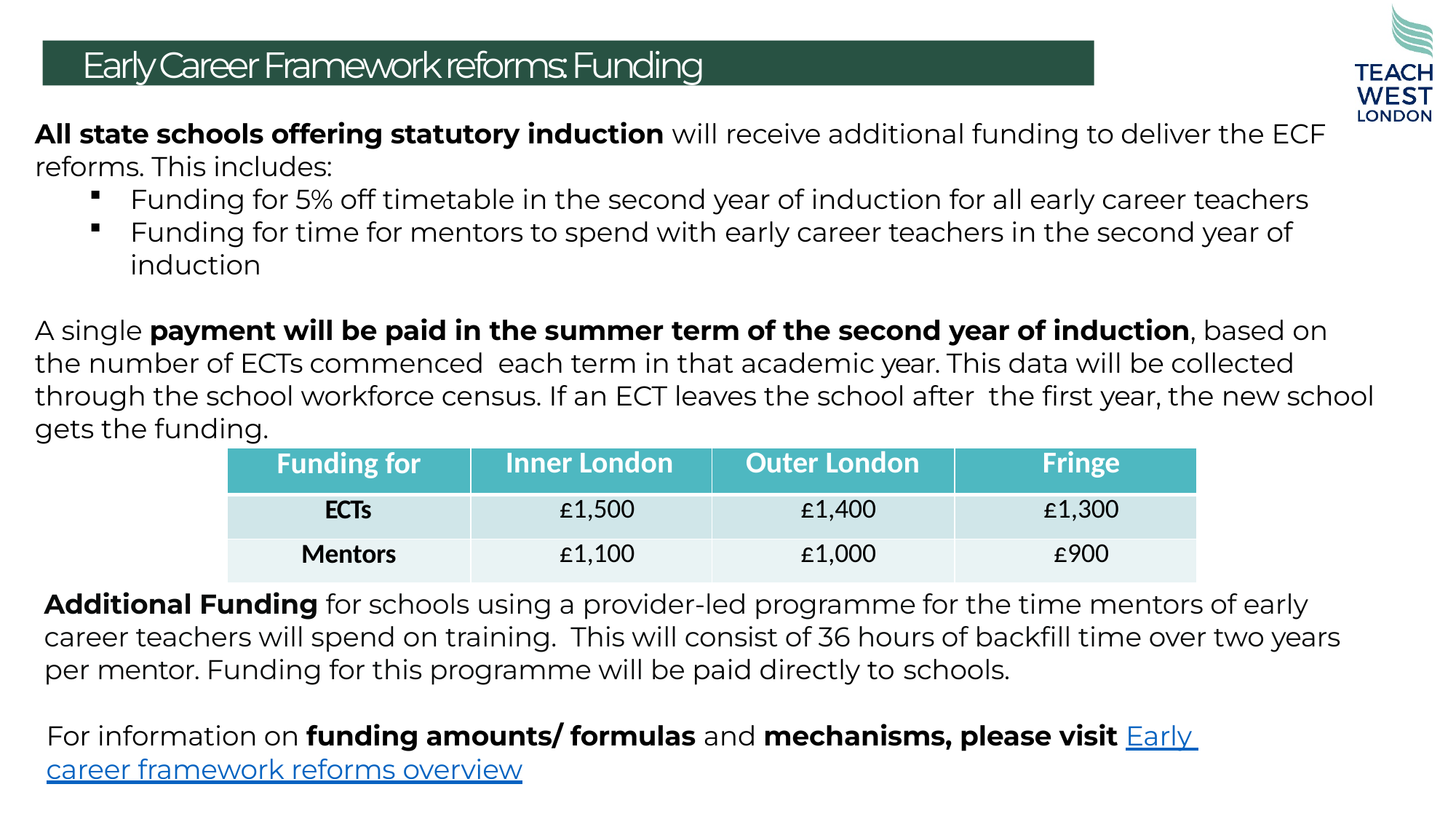

Early Career Framework reforms: Funding
All state schools offering statutory induction will receive additional funding to deliver the ECF reforms. This includes:
Funding for 5% off timetable in the second year of induction for all early career teachers
Funding for time for mentors to spend with early career teachers in the second year of induction

A single payment will be paid in the summer term of the second year of induction, based on the number of ECTs commenced  each term in that academic year. This data will be collected through the school workforce census. If an ECT leaves the school after  the first year, the new school gets the funding.
| Funding for | Inner London | Outer London | Fringe |
| --- | --- | --- | --- |
| ECTs | £1,500 | £1,400 | £1,300 |
| Mentors | £1,100 | £1,000 | £900 |
Additional Funding for schools using a provider-led programme for the time mentors of early career teachers will spend on training.  This will consist of 36 hours of backfill time over two years per mentor. Funding for this programme will be paid directly to schools.

For information on funding amounts/ formulas and mechanisms, please visit Early career framework reforms overview